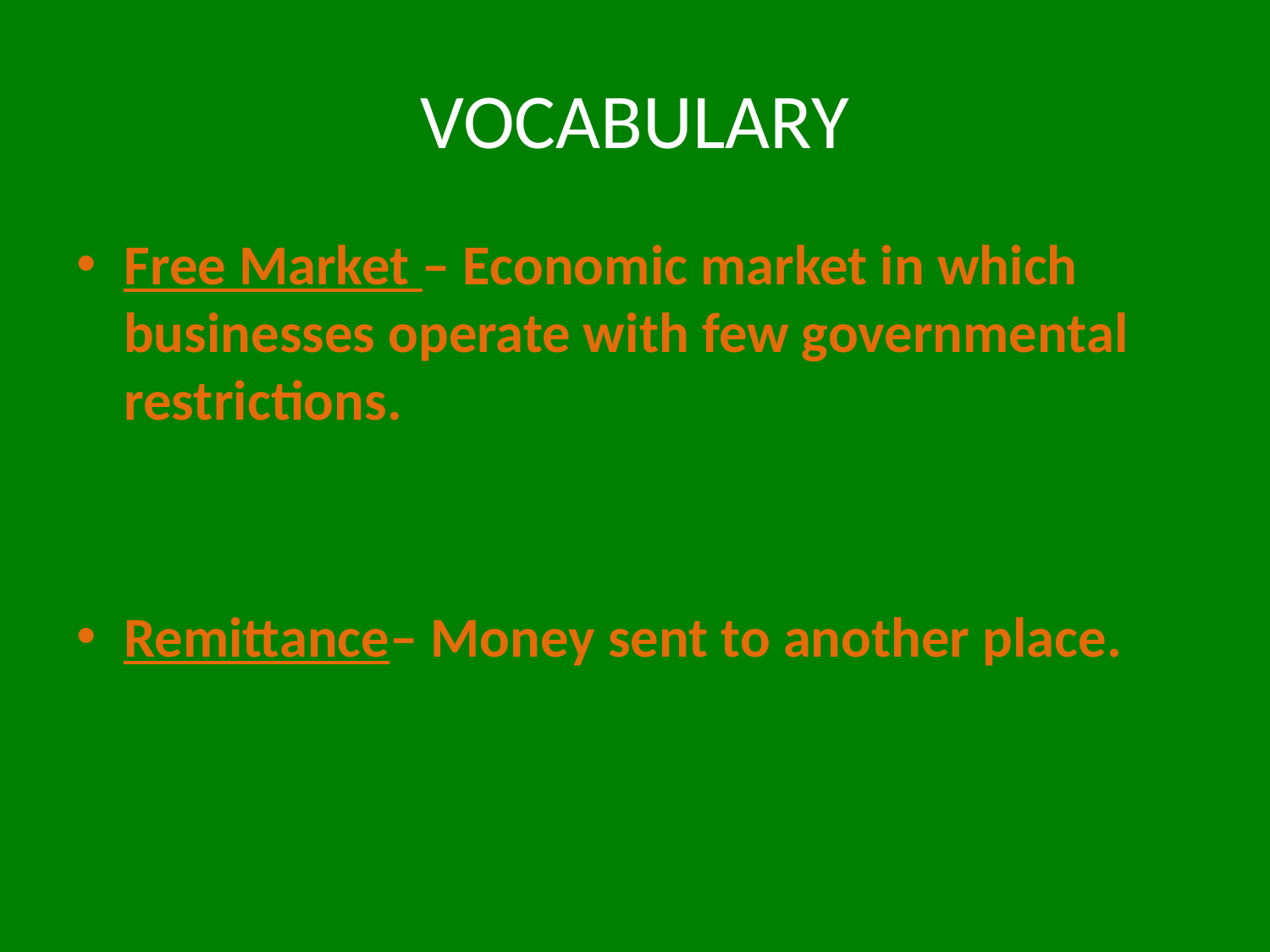

# VOCABULARY
Free Market – Economic market in which businesses operate with few governmental restrictions.

Remittance– Money sent to another place.